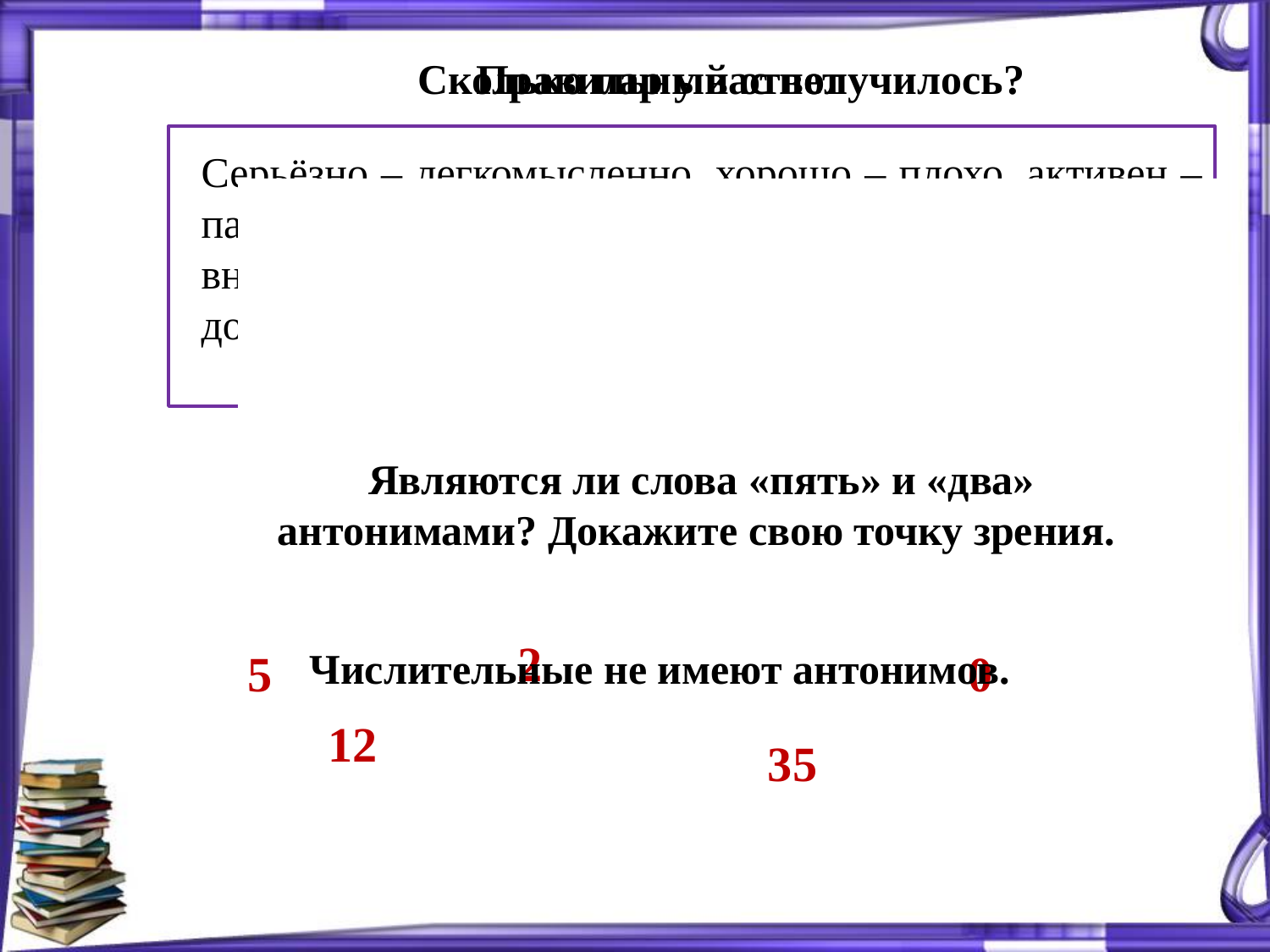

Правильный ответ
Сколько пар у вас получилось?

Серьёзно – легкомысленно, хорошо – плохо, активен – пассивен, всегда – редко, сосредоточен – рассеян, внимателен – невнимателен, правильно – неправильно, доволен – недоволен, счастливы – огорчены.

Являются ли слова «пять» и «два» антонимами? Докажите свою точку зрения.
2
Числительные не имеют антонимов.
5
0
12
35